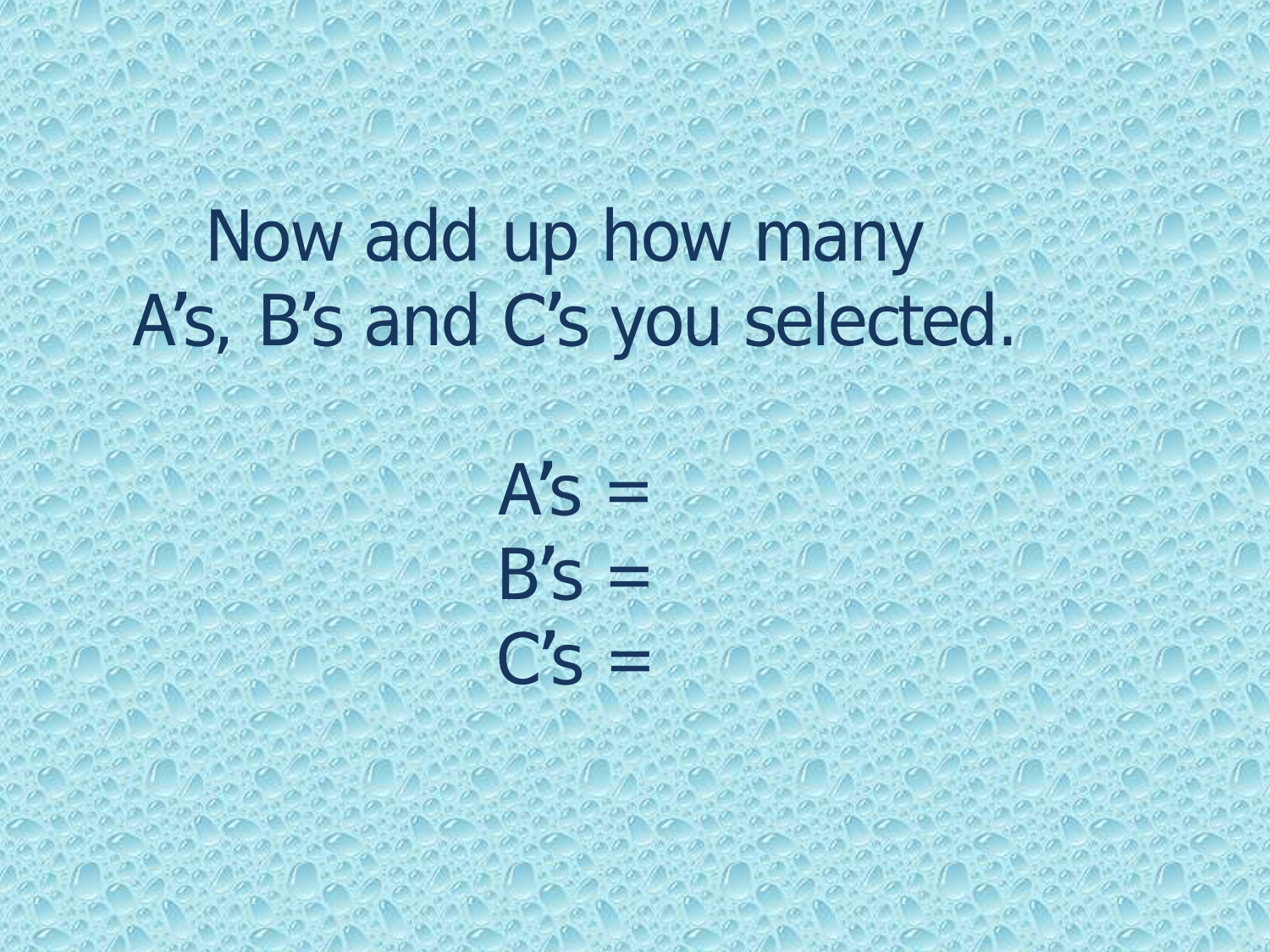

Now add up how many
A’s, B’s and C’s you selected.

A’s =
B’s =
C’s =